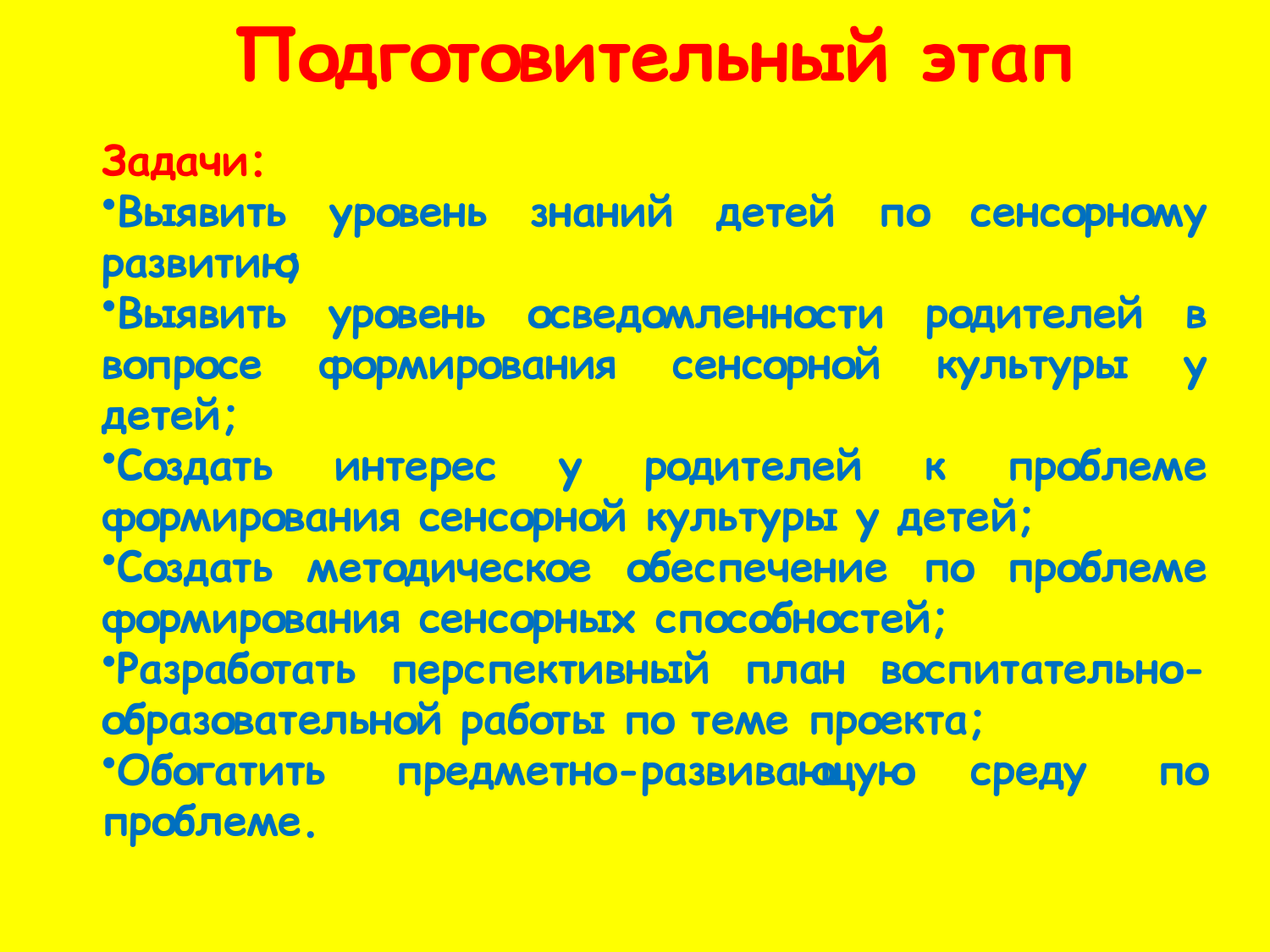

Подготовительный этап

Задачи:
Выявить уровень знаний детей по сенсорному развитию;
Выявить уровень осведомленности родителей в вопросе формирования сенсорной культуры у детей;
Создать интерес у родителей к проблеме формирования сенсорной культуры у детей;
Создать методическое обеспечение по проблеме формирования сенсорных способностей;
Разработать перспективный план воспитательно-образовательной работы по теме проекта;
Обогатить предметно-развивающую среду по проблеме.